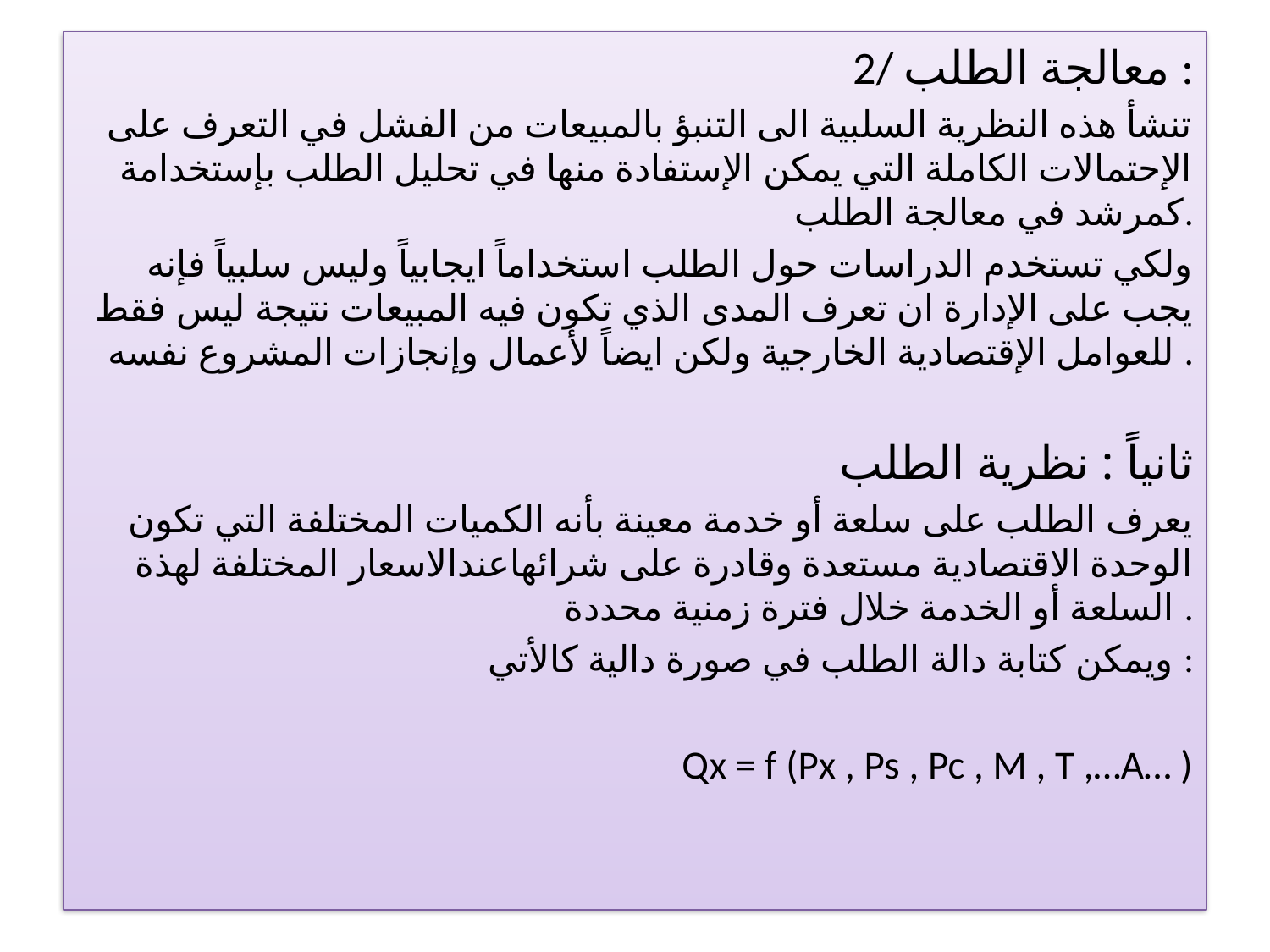

2/ معالجة الطلب :
تنشأ هذه النظرية السلبية الى التنبؤ بالمبيعات من الفشل في التعرف على الإحتمالات الكاملة التي يمكن الإستفادة منها في تحليل الطلب بإستخدامة كمرشد في معالجة الطلب.
ولكي تستخدم الدراسات حول الطلب استخداماً ايجابياً وليس سلبياً فإنه يجب على الإدارة ان تعرف المدى الذي تكون فيه المبيعات نتيجة ليس فقط للعوامل الإقتصادية الخارجية ولكن ايضاً لأعمال وإنجازات المشروع نفسه .

ثانياً : نظرية الطلب
يعرف الطلب على سلعة أو خدمة معينة بأنه الكميات المختلفة التي تكون الوحدة الاقتصادية مستعدة وقادرة على شرائهاعندالاسعار المختلفة لهذة السلعة أو الخدمة خلال فترة زمنية محددة .
ويمكن كتابة دالة الطلب في صورة دالية كالأتي :

 Qx = f (Px , Ps , Pc , M , T ,…A… )